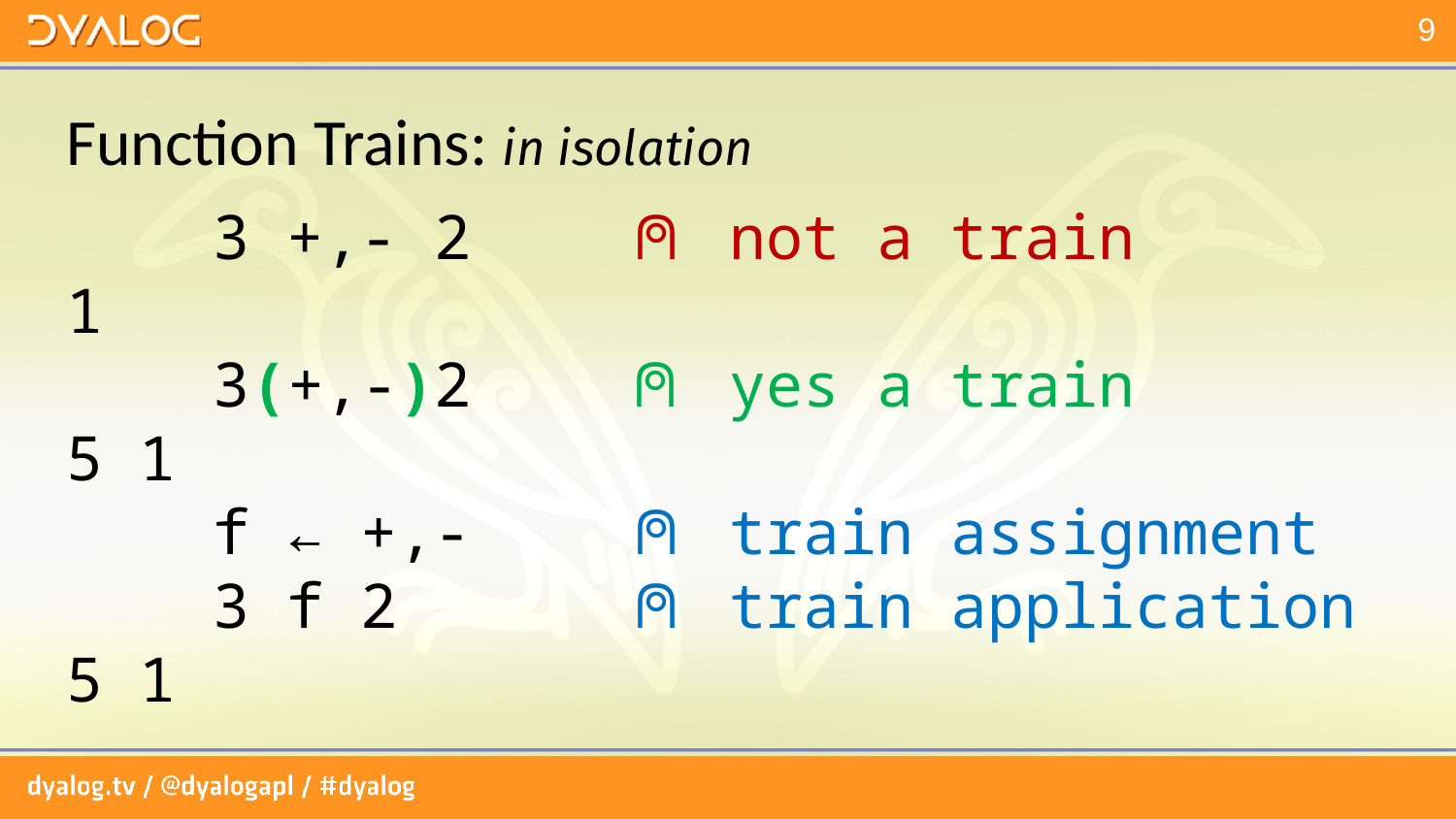

# Function Trains: in isolation
    3 +,- 2    ⍝ not a train
1
    3(+,-)2    ⍝ yes a train
5 1
    f ← +,-    ⍝ train assignment
    3 f 2      ⍝ train application
5 1